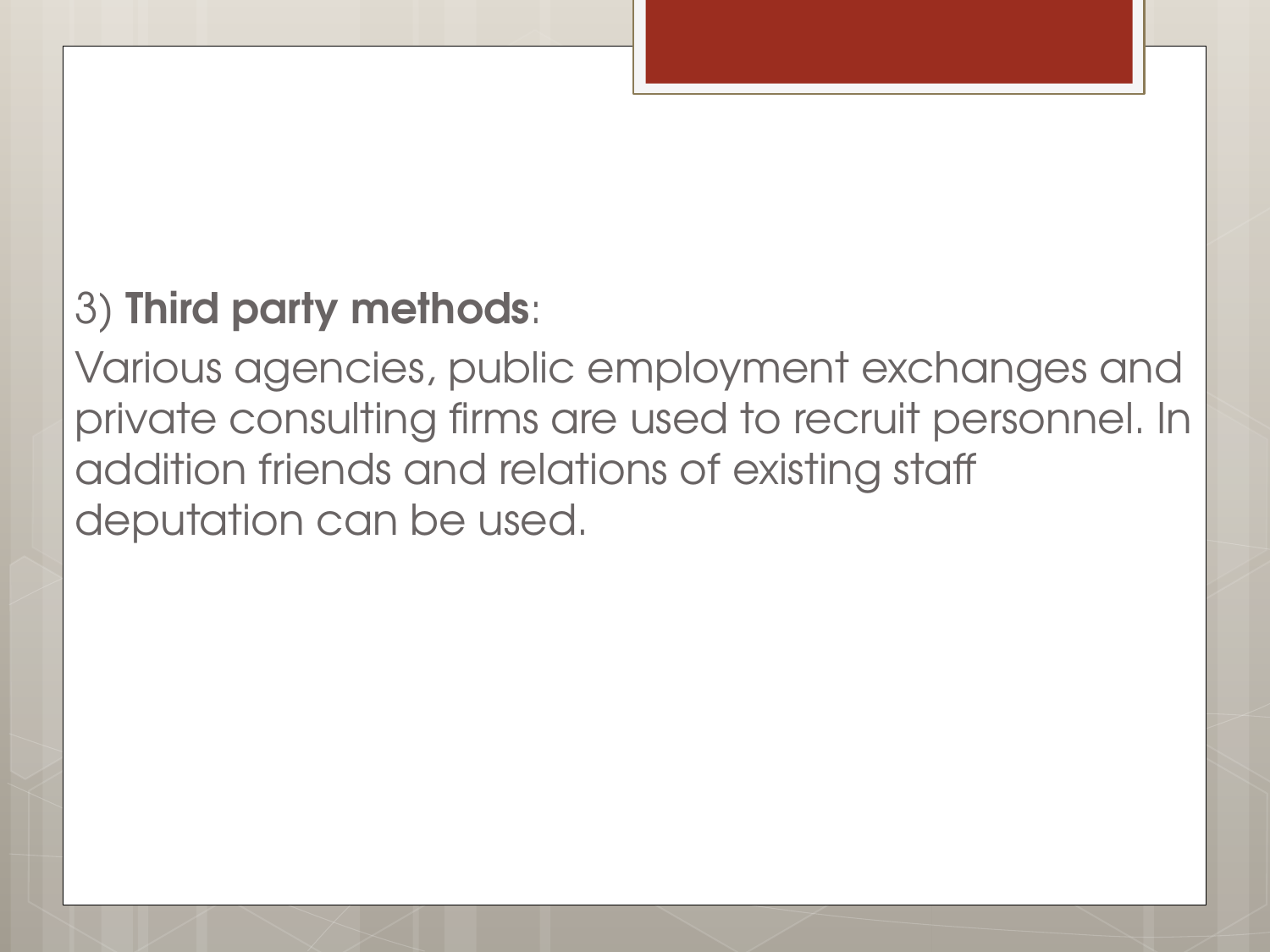

3) Third party methods:
Various agencies, public employment exchanges and private consulting firms are used to recruit personnel. In addition friends and relations of existing staff deputation can be used.